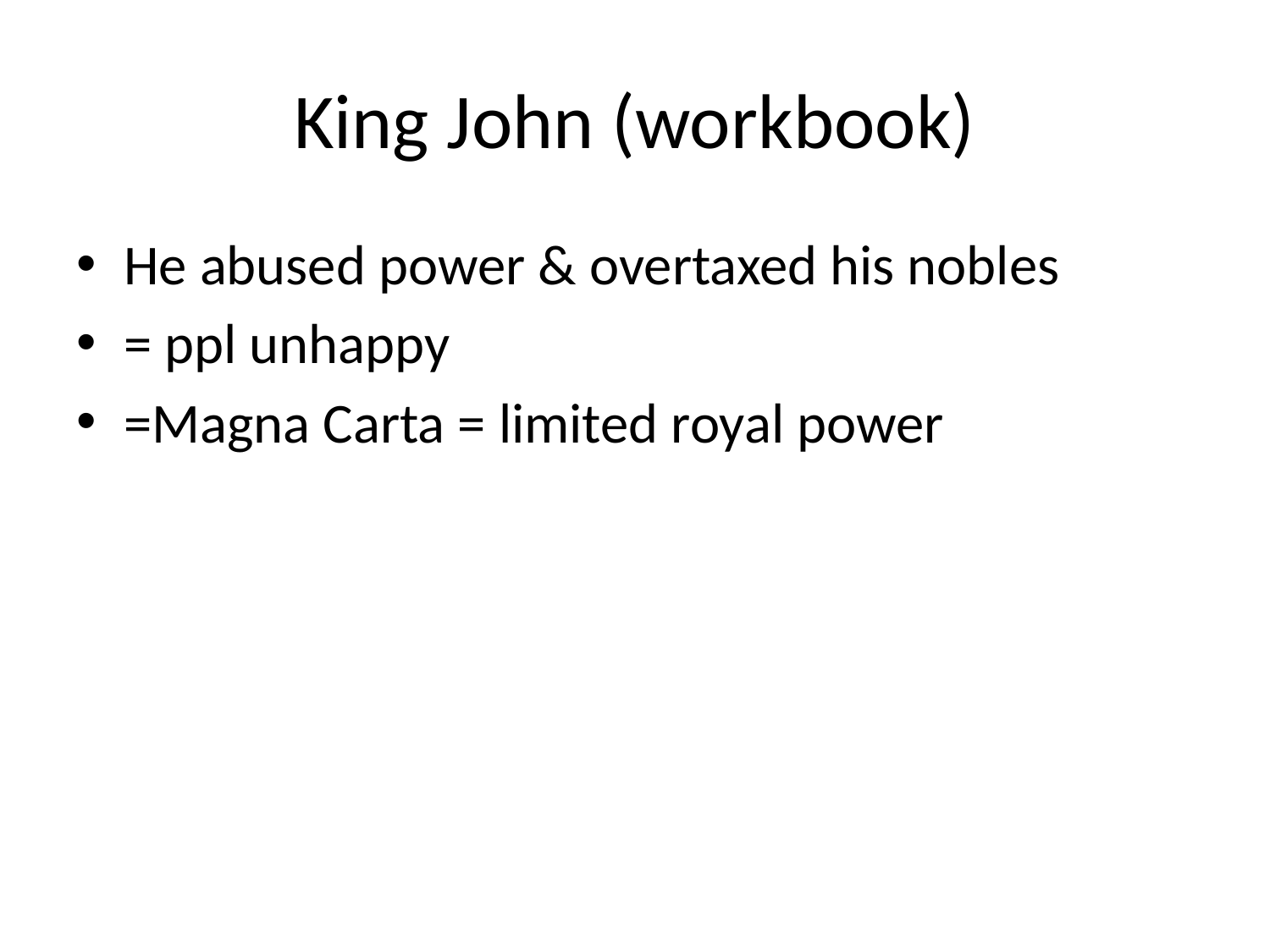

# King John (workbook)
He abused power & overtaxed his nobles
= ppl unhappy
=Magna Carta = limited royal power